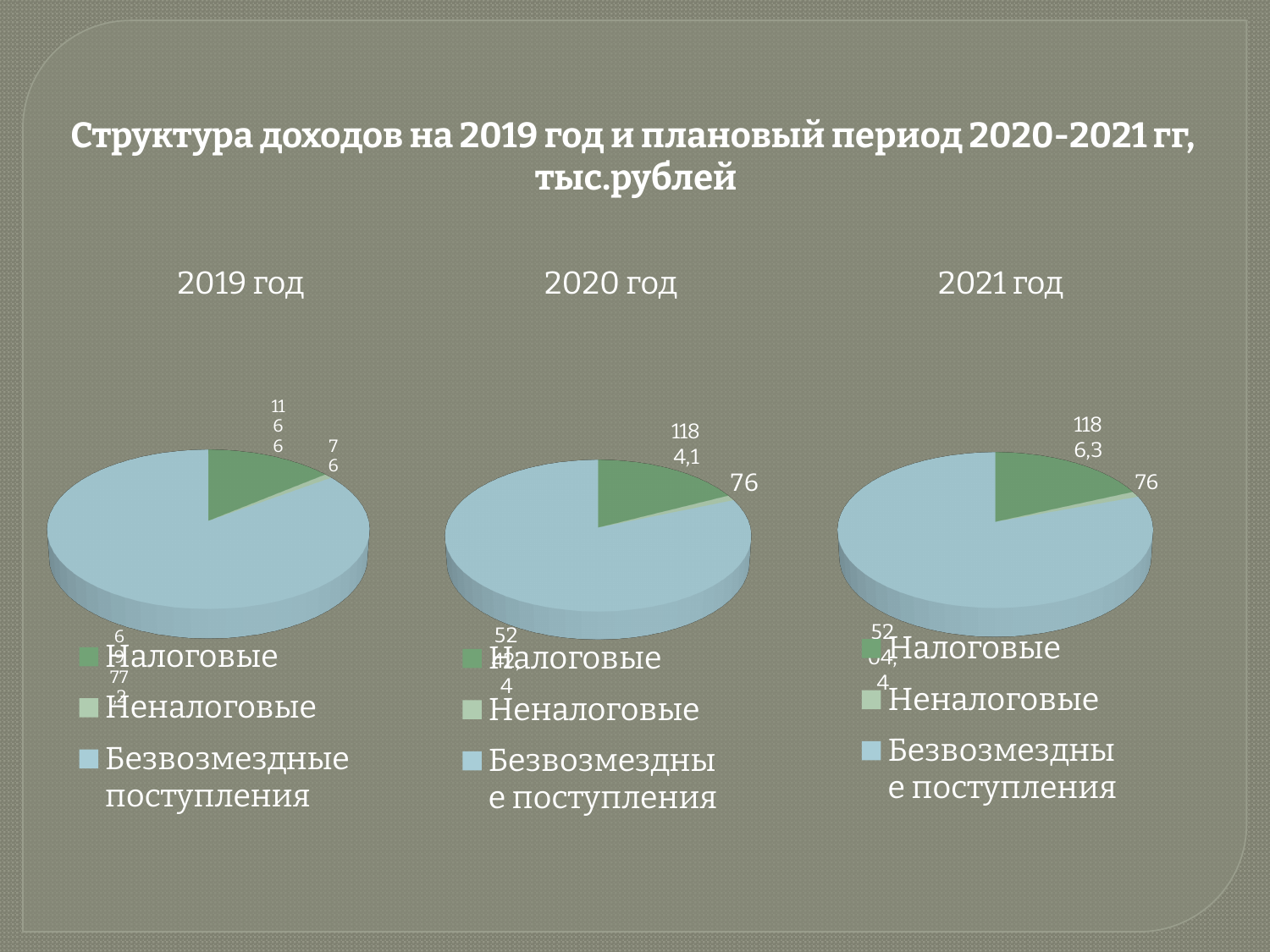

Структура доходов на 2019 год и плановый период 2020-2021 гг,
тыс.рублей
2019 год
2020 год
2021 год

[unsupported chart]

[unsupported chart]

[unsupported chart]